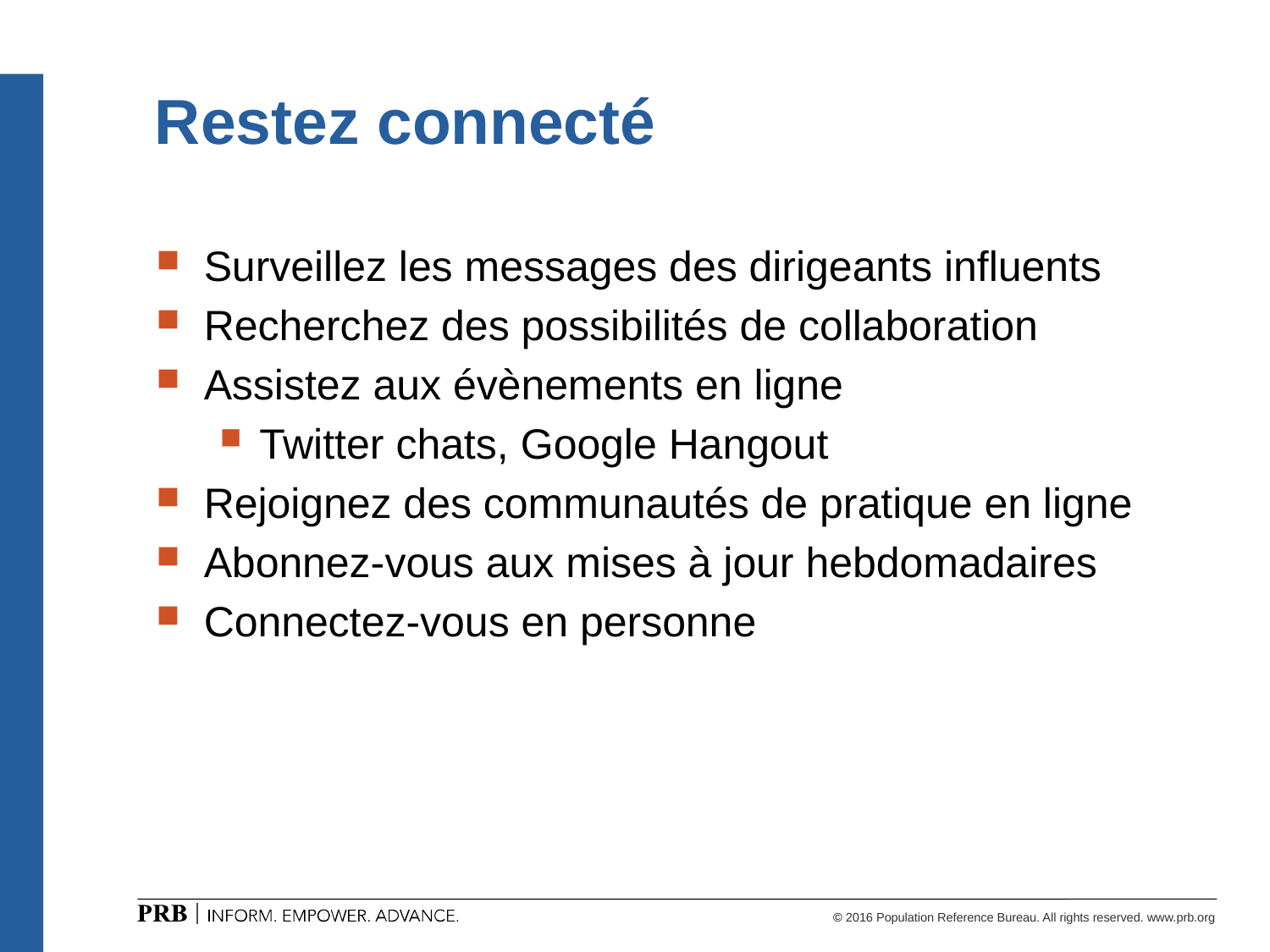

# Restez connecté
Surveillez les messages des dirigeants influents
Recherchez des possibilités de collaboration
Assistez aux évènements en ligne
Twitter chats, Google Hangout
Rejoignez des communautés de pratique en ligne
Abonnez-vous aux mises à jour hebdomadaires
Connectez-vous en personne